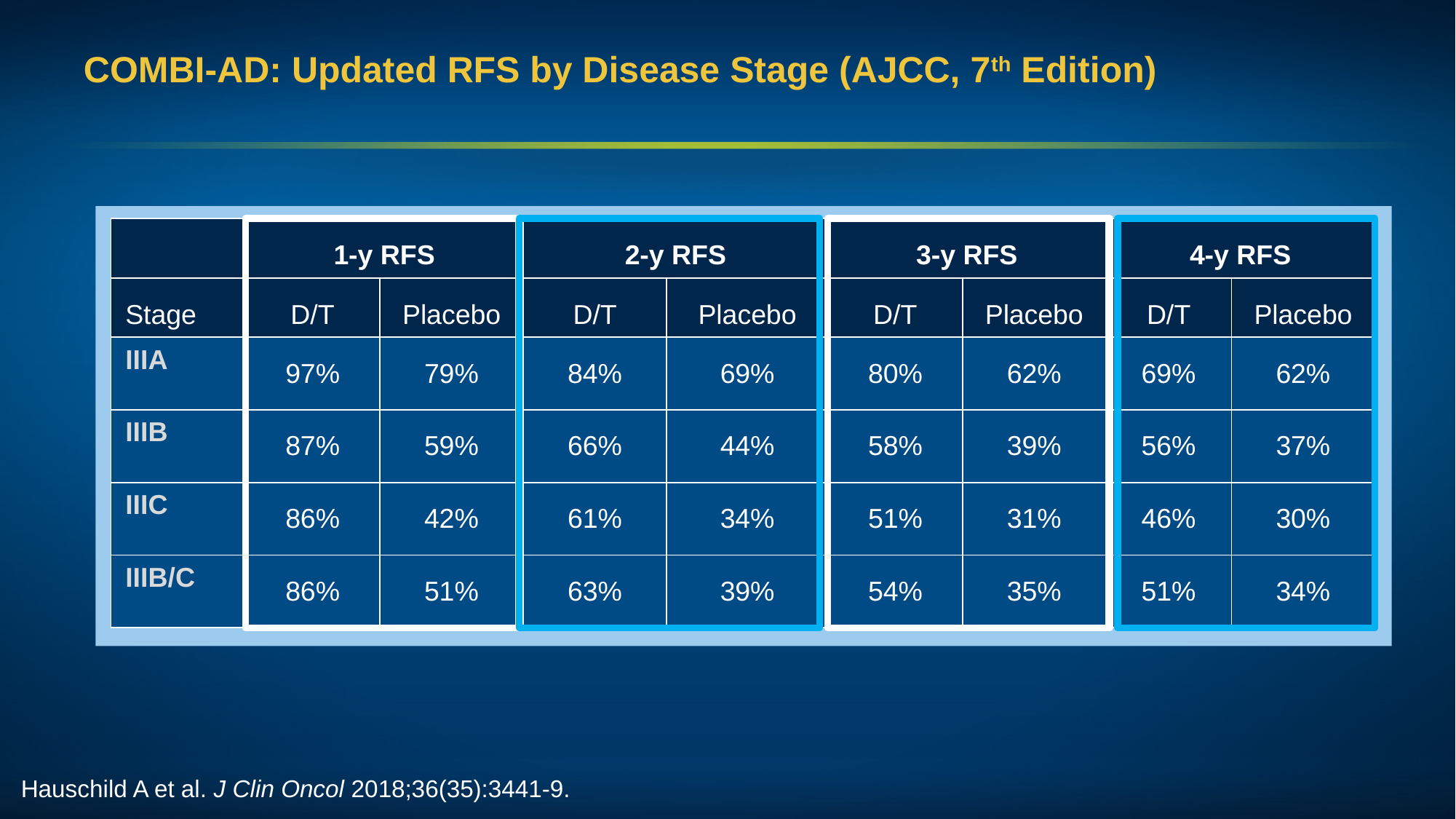

# COMBI-AD: Updated RFS by Disease Stage (AJCC, 7th Edition)

|  | 1-y RFS |  | 2-y RFS |  | 3-y RFS |  | 4-y RFS |  |
| --- | --- | --- | --- | --- | --- | --- | --- | --- |
| Stage | D/T | Placebo | D/T | Placebo | D/T | Placebo | D/T | Placebo |
| IIIA | 97% | 79% | 84% | 69% | 80% | 62% | 69% | 62% |
| IIIB | 87% | 59% | 66% | 44% | 58% | 39% | 56% | 37% |
| IIIC | 86% | 42% | 61% | 34% | 51% | 31% | 46% | 30% |
| IIIB/C | 86% | 51% | 63% | 39% | 54% | 35% | 51% | 34% |

Hauschild A et al. J Clin Oncol 2018;36(35):3441-9.